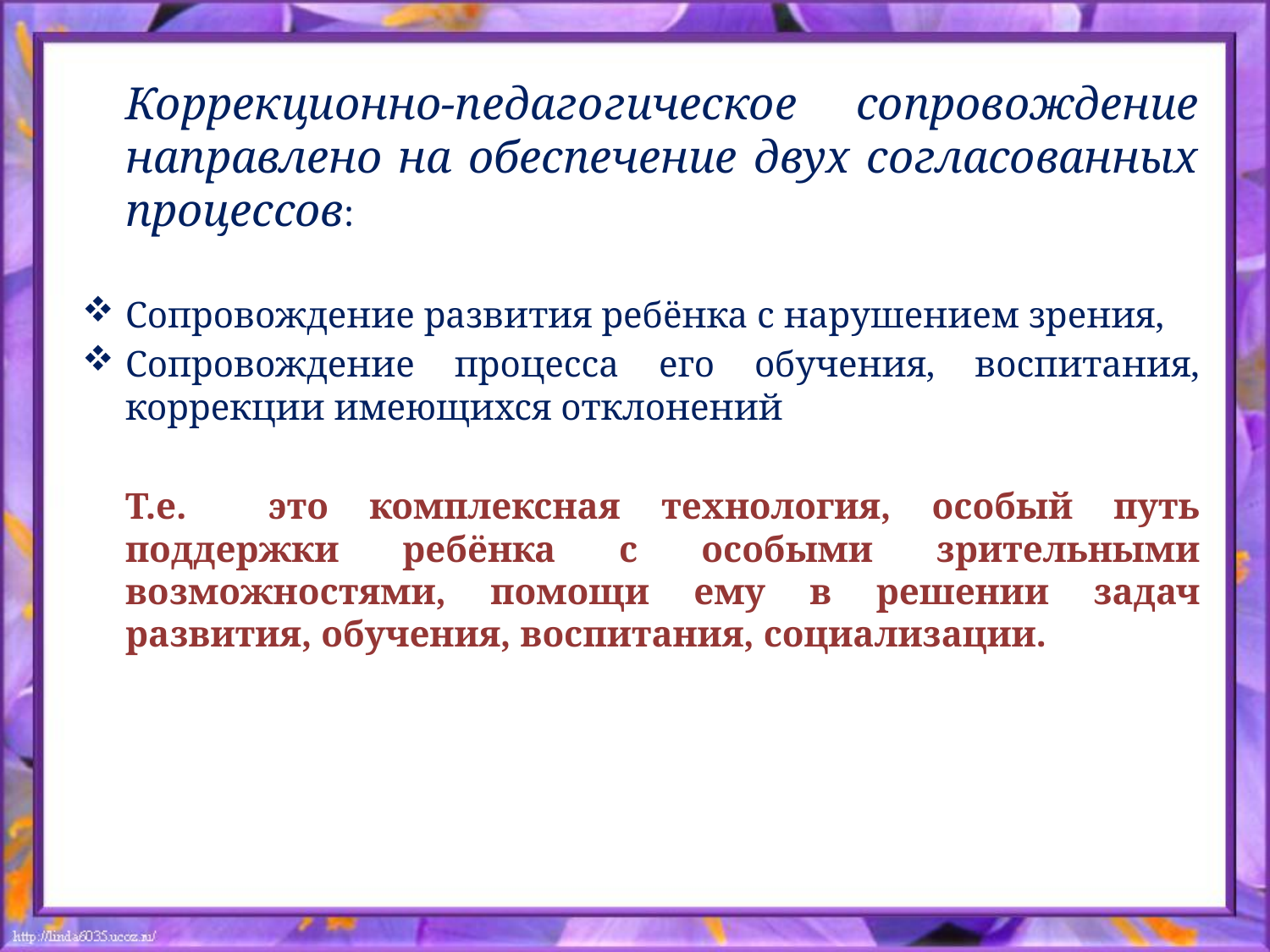

Коррекционно-педагогическое сопровождение направлено на обеспечение двух согласованных процессов:

Сопровождение развития ребёнка с нарушением зрения,
Сопровождение процесса его обучения, воспитания, коррекции имеющихся отклонений

	Т.е.  это комплексная технология, особый путь поддержки ребёнка с особыми зрительными возможностями, помощи ему в решении задач развития, обучения, воспитания, социализации.